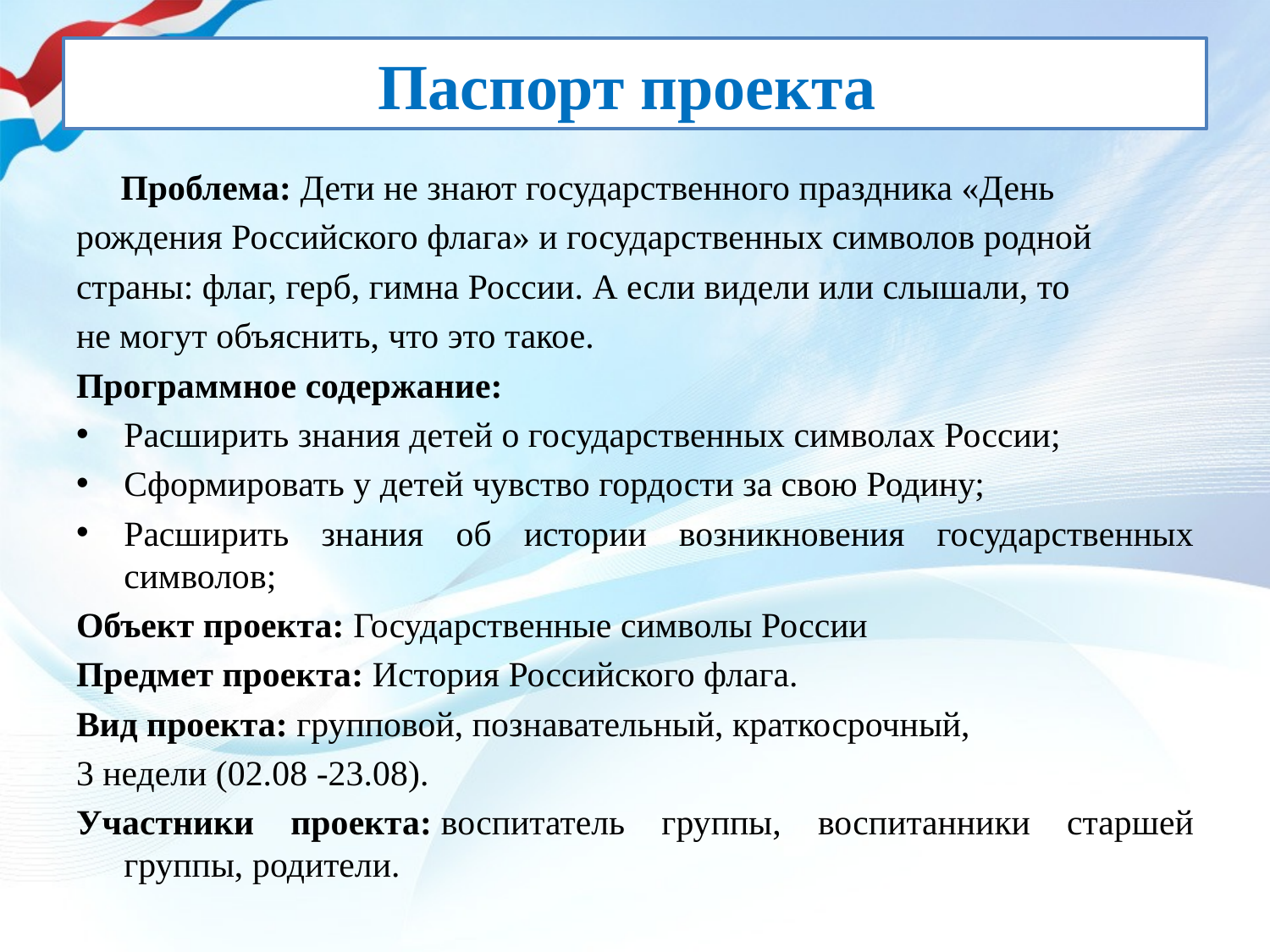

# Паспорт проекта
     Проблема: Дети не знают государственного праздника «День
рождения Российского флага» и государственных символов родной
страны: флаг, герб, гимна России. А если видели или слышали, то
не могут объяснить, что это такое.
Программное содержание:
Расширить знания детей о государственных символах России;
Сформировать у детей чувство гордости за свою Родину;
Расширить знания об истории возникновения государственных символов;
Объект проекта: Государственные символы России
Предмет проекта: История Российского флага.
Вид проекта: групповой, познавательный, краткосрочный,
3 недели (02.08 -23.08).
Участники проекта: воспитатель группы, воспитанники старшей группы, родители.